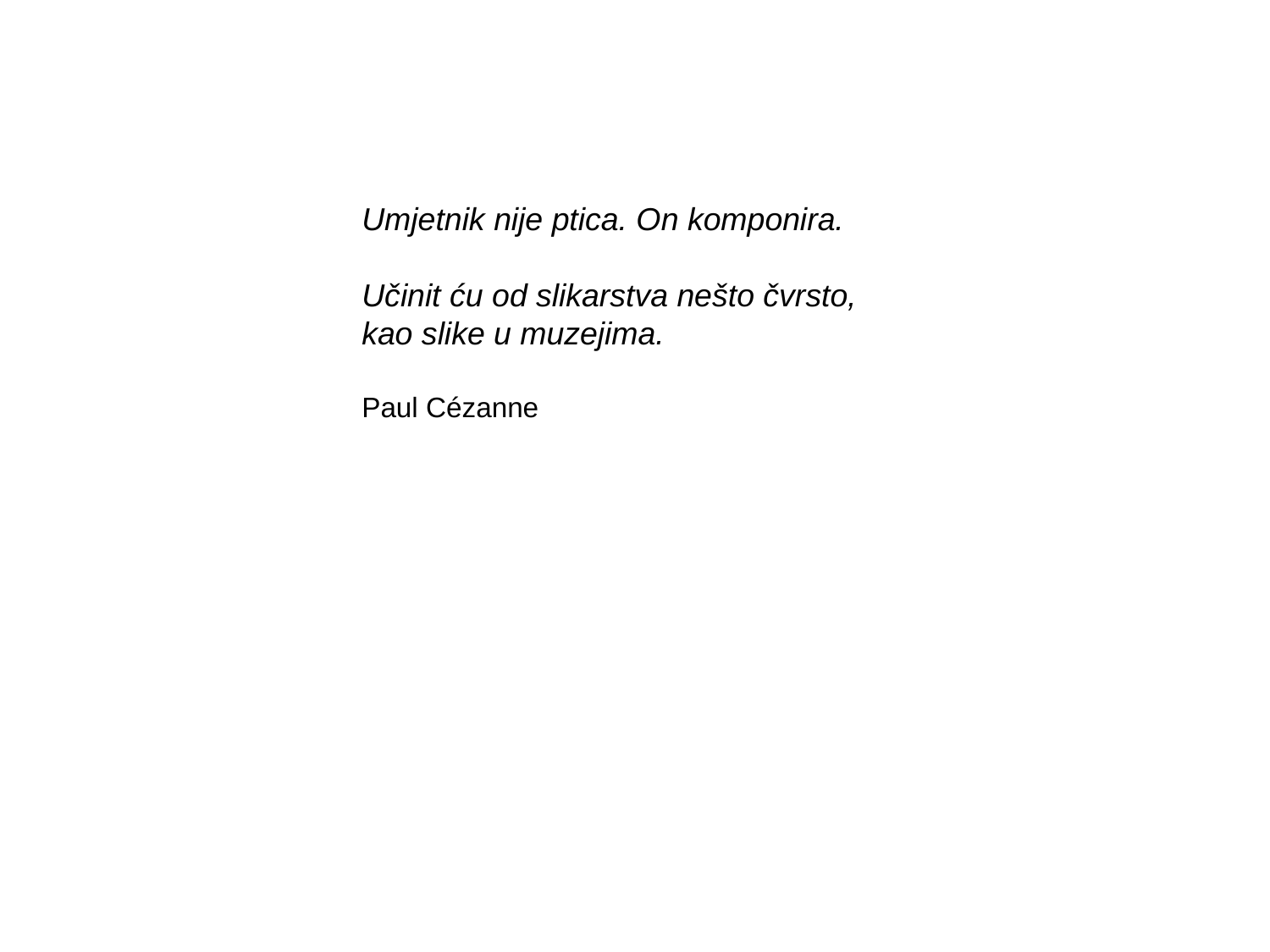

Umjetnik nije ptica. On komponira.
Učinit ću od slikarstva nešto čvrsto, kao slike u muzejima.

Paul Cézanne